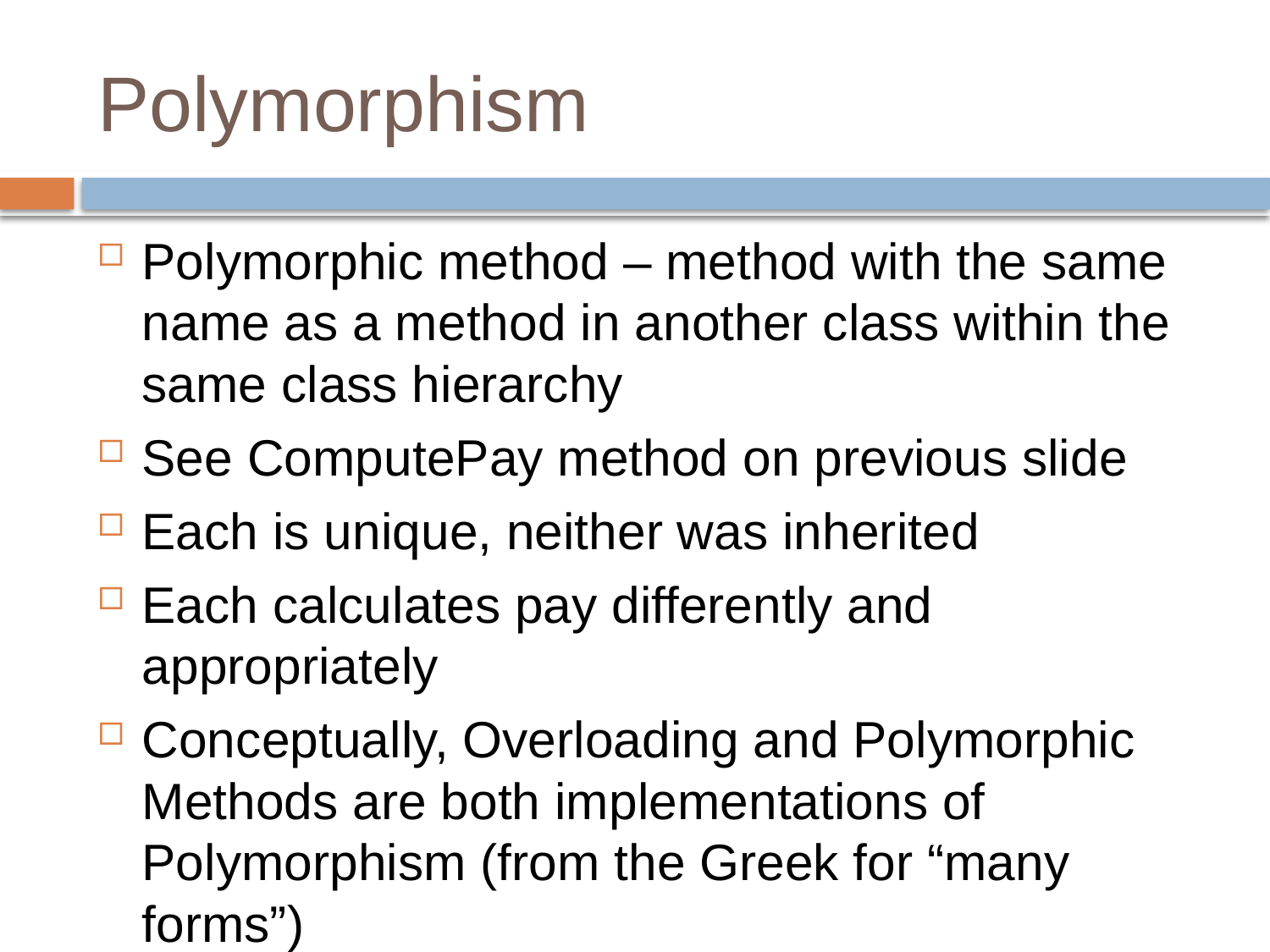

# Polymorphism
Polymorphic method – method with the same name as a method in another class within the same class hierarchy
See ComputePay method on previous slide
Each is unique, neither was inherited
Each calculates pay differently and appropriately
Conceptually, Overloading and Polymorphic Methods are both implementations of Polymorphism (from the Greek for “many forms”)